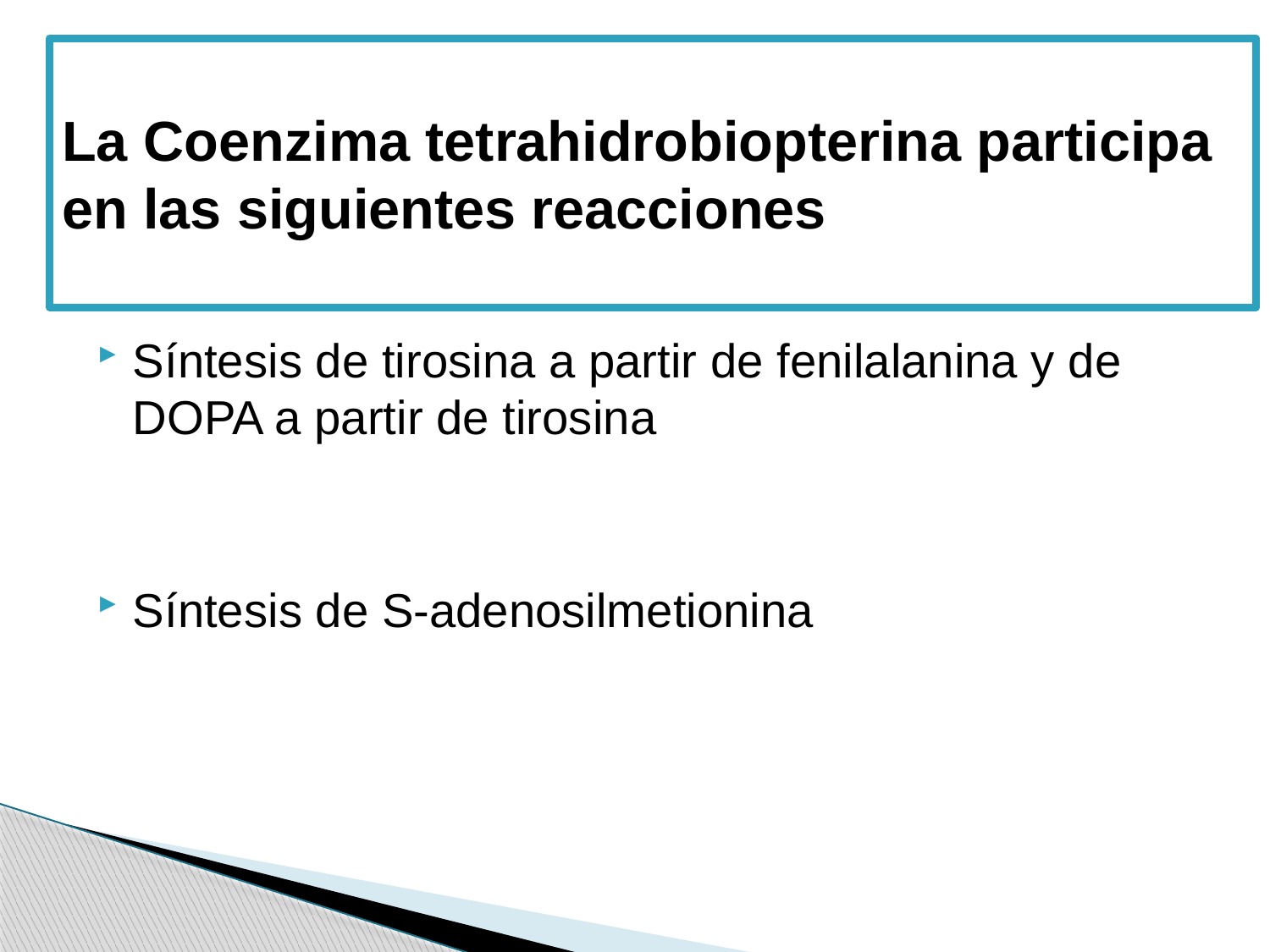

# La Coenzima tetrahidrobiopterina participa en las siguientes reacciones
Síntesis de tirosina a partir de fenilalanina y de DOPA a partir de tirosina

Síntesis de S-adenosilmetionina